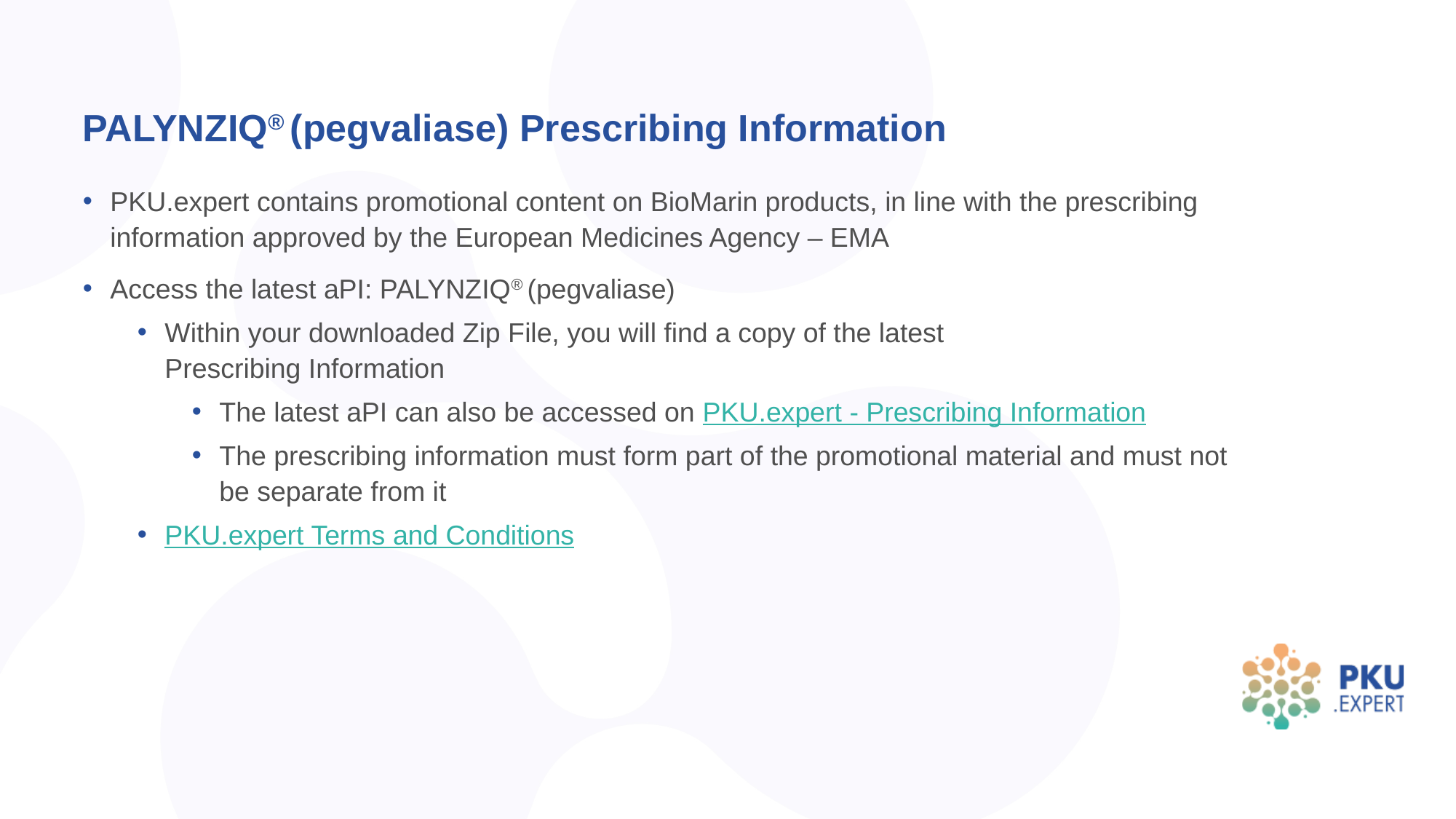

# PALYNZIQ® (pegvaliase) Prescribing Information
PKU.expert contains promotional content on BioMarin products, in line with the prescribing information approved by the European Medicines Agency – EMA
Access the latest aPI: PALYNZIQ® (pegvaliase)
Within your downloaded Zip File, you will find a copy of the latest
Prescribing Information
The latest aPI can also be accessed on PKU.expert - Prescribing Information
The prescribing information must form part of the promotional material and must not be separate from it
PKU.expert Terms and Conditions